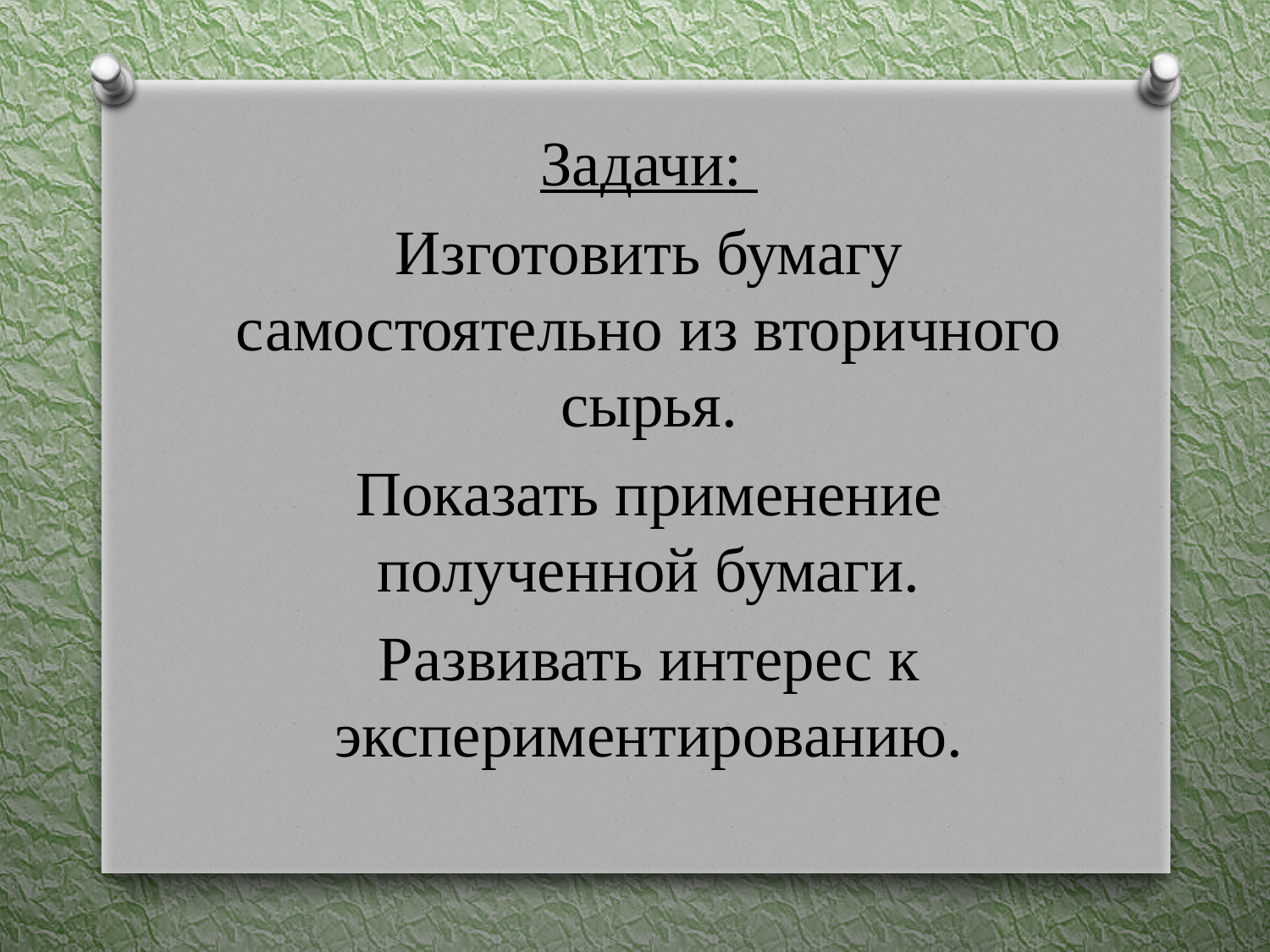

Задачи:
Изготовить бумагу самостоятельно из вторичного сырья.
Показать применение полученной бумаги.
Развивать интерес к экспериментированию.